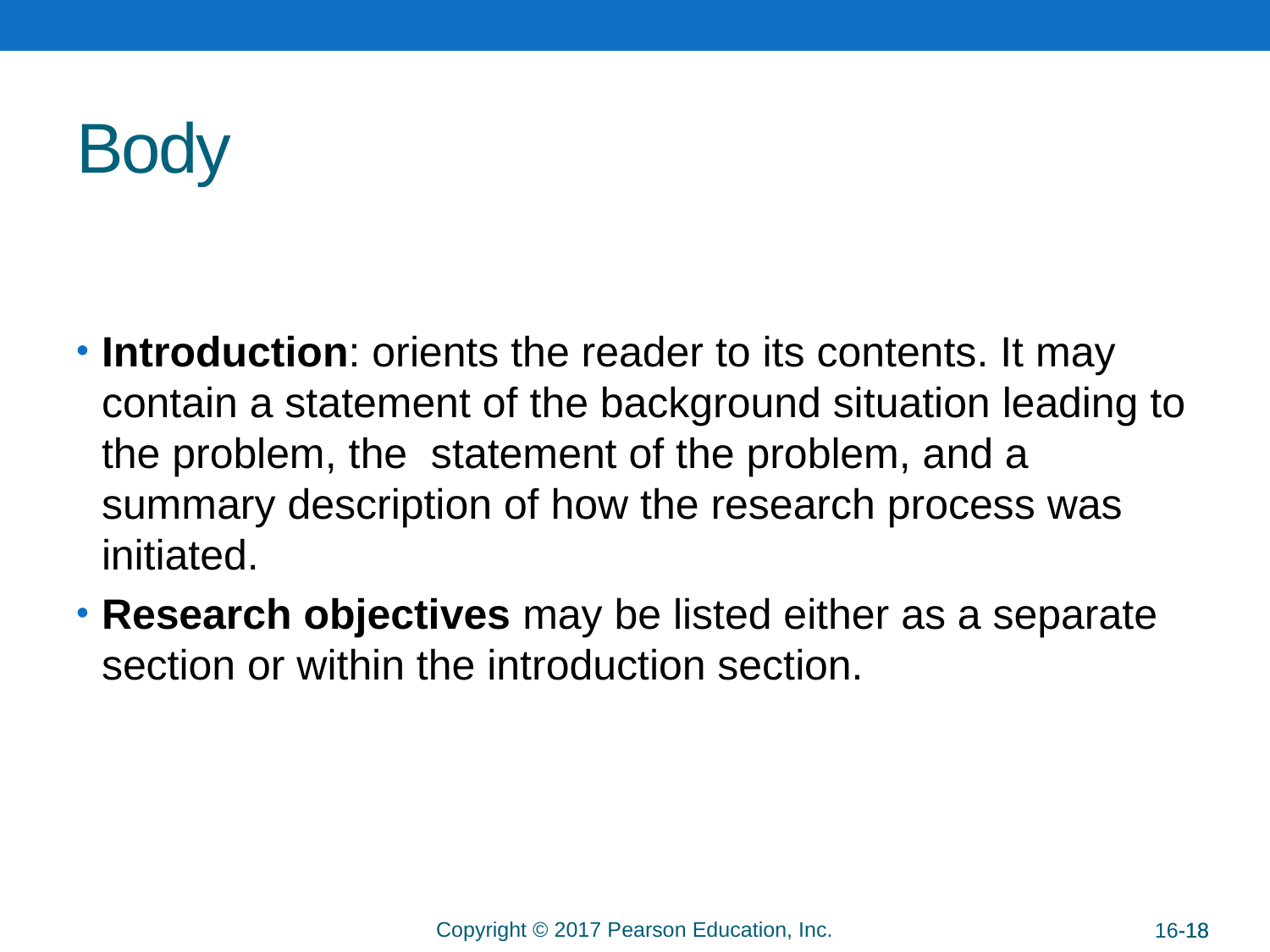

# Body
Introduction: orients the reader to its contents. It may contain a statement of the background situation leading to the problem, the  statement of the problem, and a summary description of how the research process was initiated.
Research objectives may be listed either as a separate section or within the introduction section.